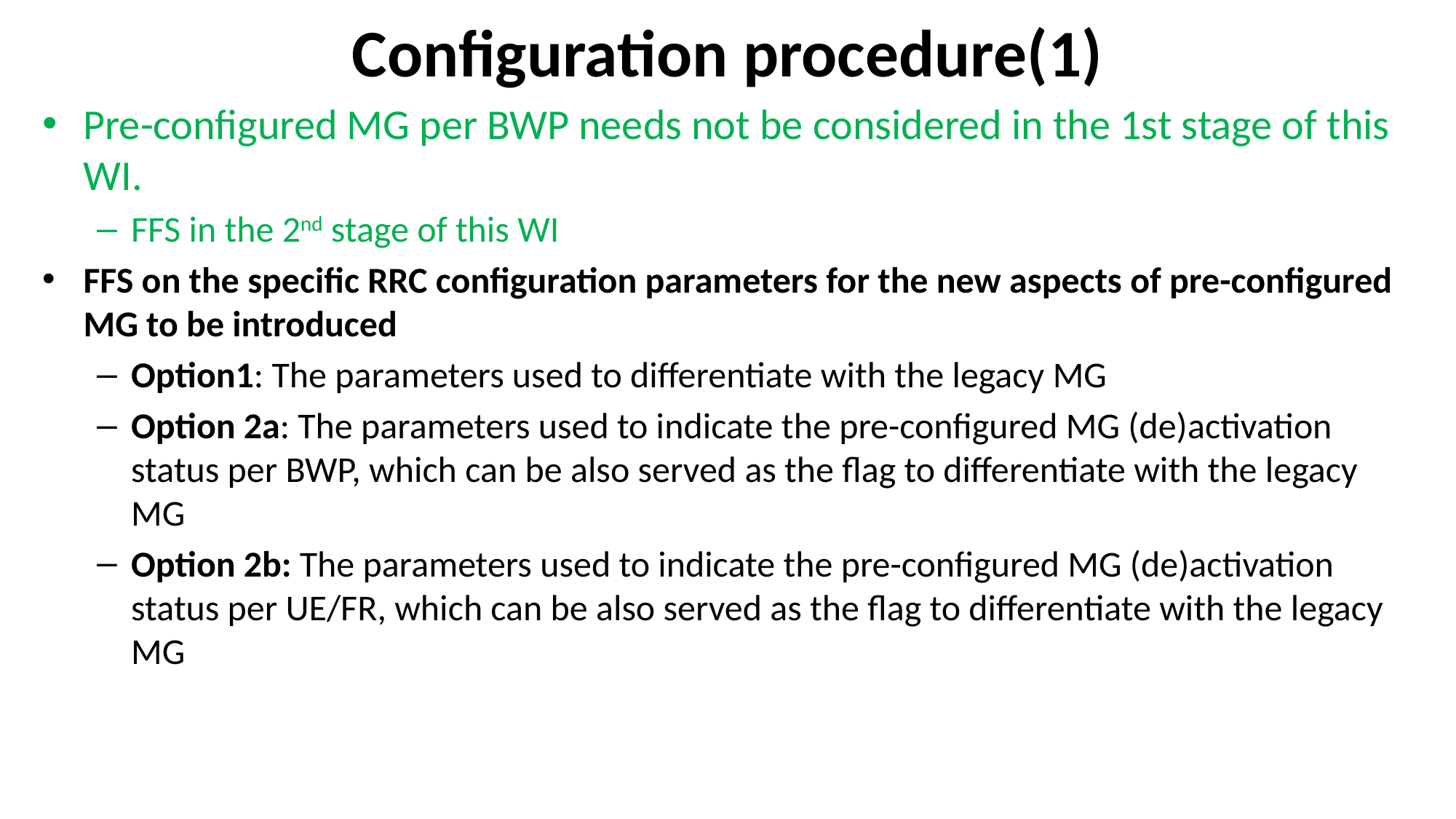

# Configuration procedure(1)
Pre-configured MG per BWP needs not be considered in the 1st stage of this WI.
FFS in the 2nd stage of this WI
FFS on the specific RRC configuration parameters for the new aspects of pre-configured MG to be introduced
Option1: The parameters used to differentiate with the legacy MG
Option 2a: The parameters used to indicate the pre-configured MG (de)activation status per BWP, which can be also served as the flag to differentiate with the legacy MG
Option 2b: The parameters used to indicate the pre-configured MG (de)activation status per UE/FR, which can be also served as the flag to differentiate with the legacy MG